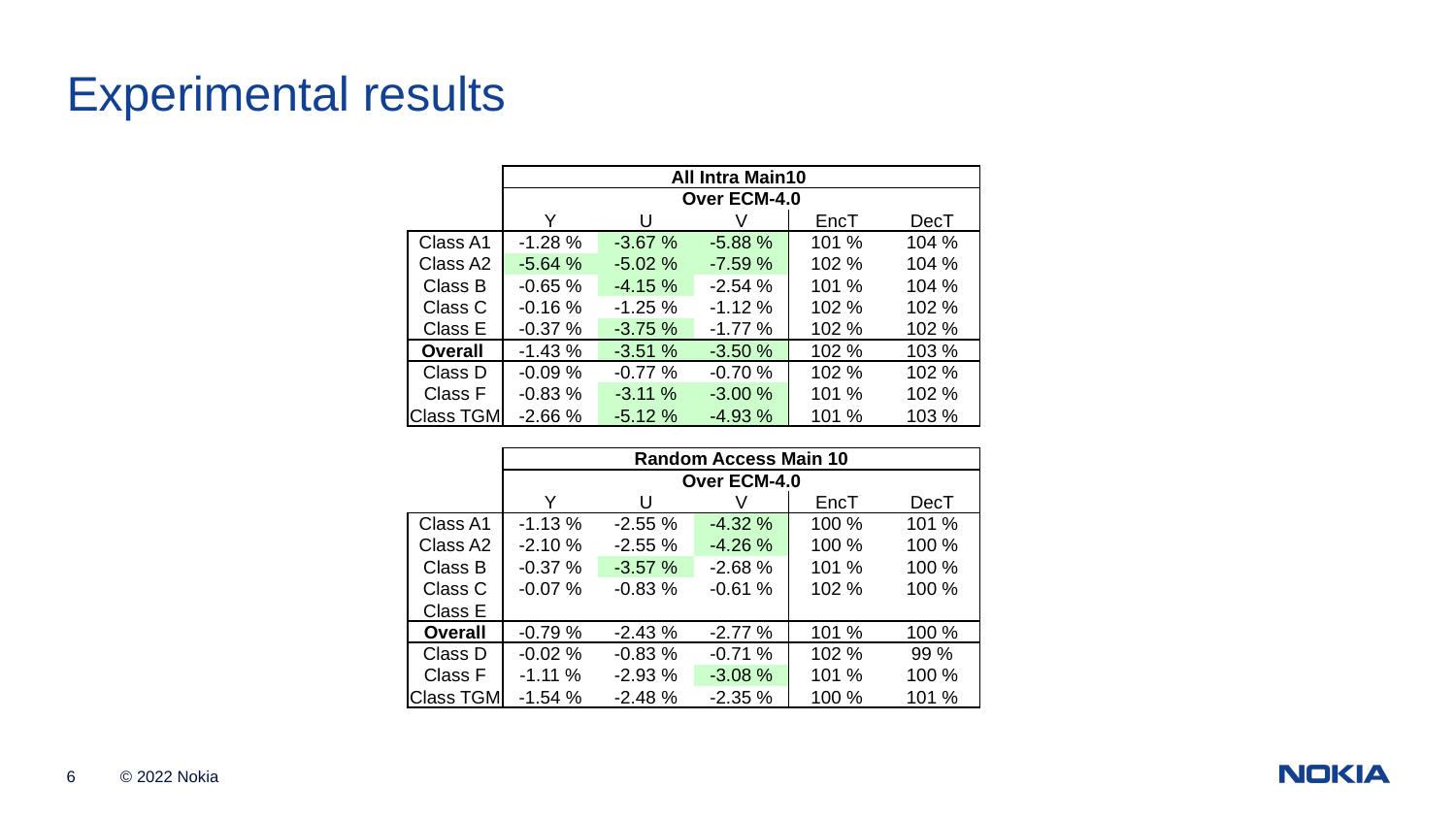

Experimental results
|  | All Intra Main10 |  |  |  |  |
| --- | --- | --- | --- | --- | --- |
|  | Over ECM-4.0 |  |  |  |  |
|  | Y | U | V | EncT | DecT |
| Class A1 | -1.28 % | -3.67 % | -5.88 % | 101 % | 104 % |
| Class A2 | -5.64 % | -5.02 % | -7.59 % | 102 % | 104 % |
| Class B | -0.65 % | -4.15 % | -2.54 % | 101 % | 104 % |
| Class C | -0.16 % | -1.25 % | -1.12 % | 102 % | 102 % |
| Class E | -0.37 % | -3.75 % | -1.77 % | 102 % | 102 % |
| Overall | -1.43 % | -3.51 % | -3.50 % | 102 % | 103 % |
| Class D | -0.09 % | -0.77 % | -0.70 % | 102 % | 102 % |
| Class F | -0.83 % | -3.11 % | -3.00 % | 101 % | 102 % |
| Class TGM | -2.66 % | -5.12 % | -4.93 % | 101 % | 103 % |
|  |  |  |  |  |  |
|  | Random Access Main 10 |  |  |  |  |
|  | Over ECM-4.0 |  |  |  |  |
|  | Y | U | V | EncT | DecT |
| Class A1 | -1.13 % | -2.55 % | -4.32 % | 100 % | 101 % |
| Class A2 | -2.10 % | -2.55 % | -4.26 % | 100 % | 100 % |
| Class B | -0.37 % | -3.57 % | -2.68 % | 101 % | 100 % |
| Class C | -0.07 % | -0.83 % | -0.61 % | 102 % | 100 % |
| Class E |  |  |  |  |  |
| Overall | -0.79 % | -2.43 % | -2.77 % | 101 % | 100 % |
| Class D | -0.02 % | -0.83 % | -0.71 % | 102 % | 99 % |
| Class F | -1.11 % | -2.93 % | -3.08 % | 101 % | 100 % |
| Class TGM | -1.54 % | -2.48 % | -2.35 % | 100 % | 101 % |